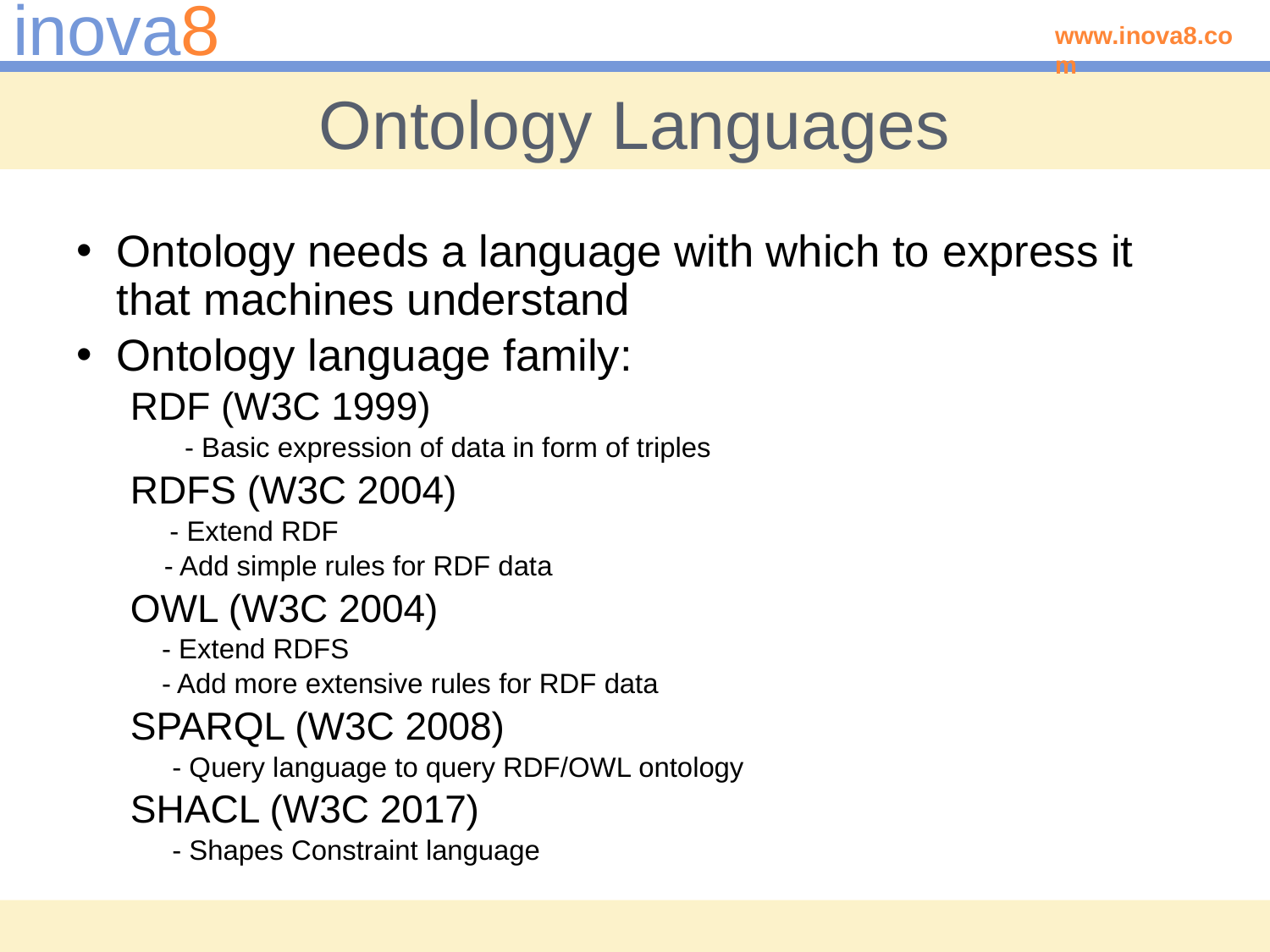

# Ontology Languages
Ontology needs a language with which to express it that machines understand
Ontology language family:
RDF (W3C 1999)
- Basic expression of data in form of triples
RDFS (W3C 2004)
     - Extend RDF
		- Add simple rules for RDF data
OWL (W3C 2004)
    - Extend RDFS
    - Add more extensive rules for RDF data
SPARQL (W3C 2008)
	 - Query language to query RDF/OWL ontology
SHACL (W3C 2017)
	 - Shapes Constraint language